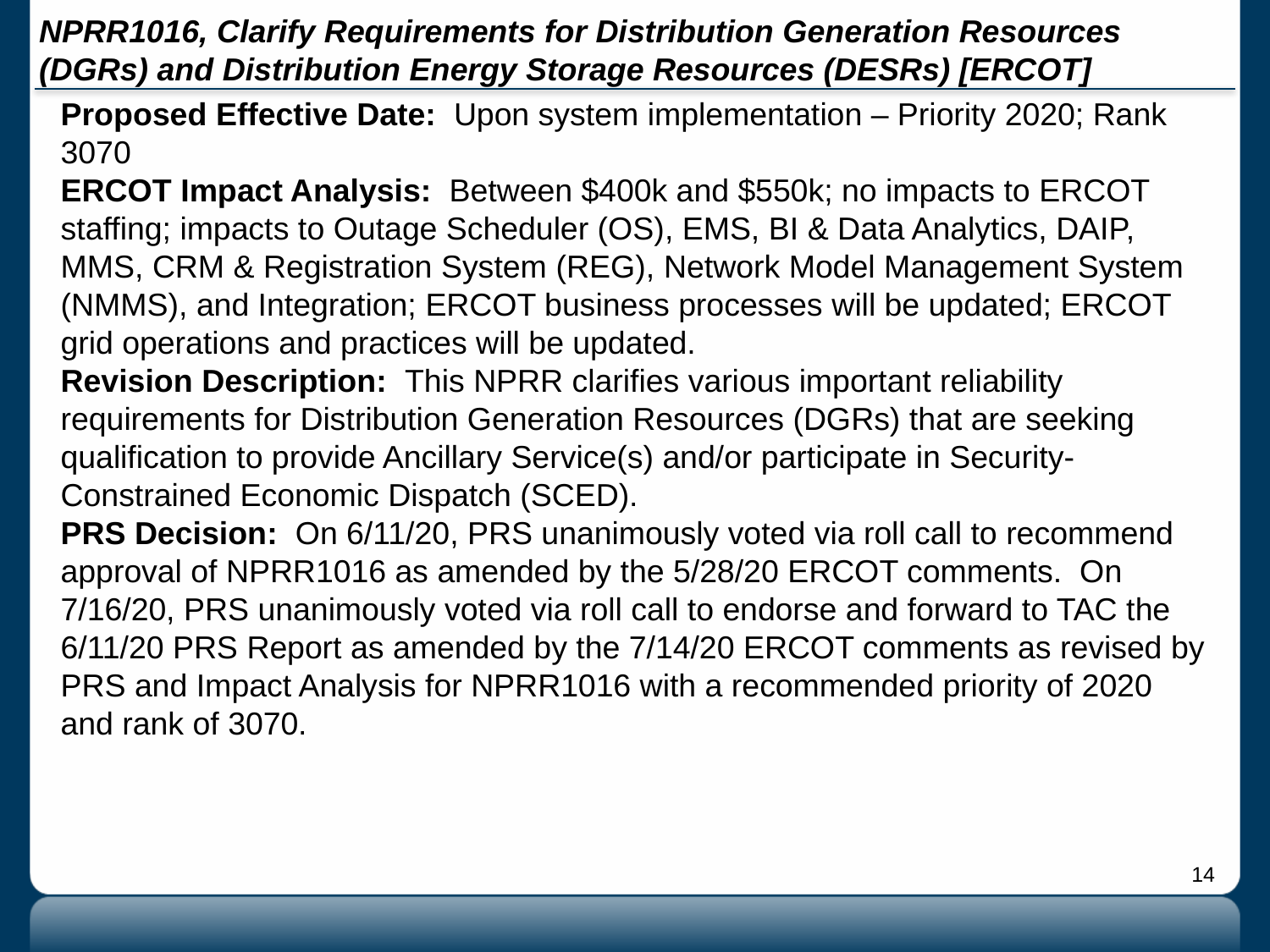

# NPRR1016, Clarify Requirements for Distribution Generation Resources (DGRs) and Distribution Energy Storage Resources (DESRs) [ERCOT]
Proposed Effective Date:  Upon system implementation – Priority 2020; Rank 3070
ERCOT Impact Analysis:  Between $400k and $550k; no impacts to ERCOT staffing; impacts to Outage Scheduler (OS), EMS, BI & Data Analytics, DAIP, MMS, CRM & Registration System (REG), Network Model Management System (NMMS), and Integration; ERCOT business processes will be updated; ERCOT grid operations and practices will be updated.
Revision Description:  This NPRR clarifies various important reliability requirements for Distribution Generation Resources (DGRs) that are seeking qualification to provide Ancillary Service(s) and/or participate in Security-Constrained Economic Dispatch (SCED).
PRS Decision:  On 6/11/20, PRS unanimously voted via roll call to recommend approval of NPRR1016 as amended by the 5/28/20 ERCOT comments.  On 7/16/20, PRS unanimously voted via roll call to endorse and forward to TAC the 6/11/20 PRS Report as amended by the 7/14/20 ERCOT comments as revised by PRS and Impact Analysis for NPRR1016 with a recommended priority of 2020 and rank of 3070.